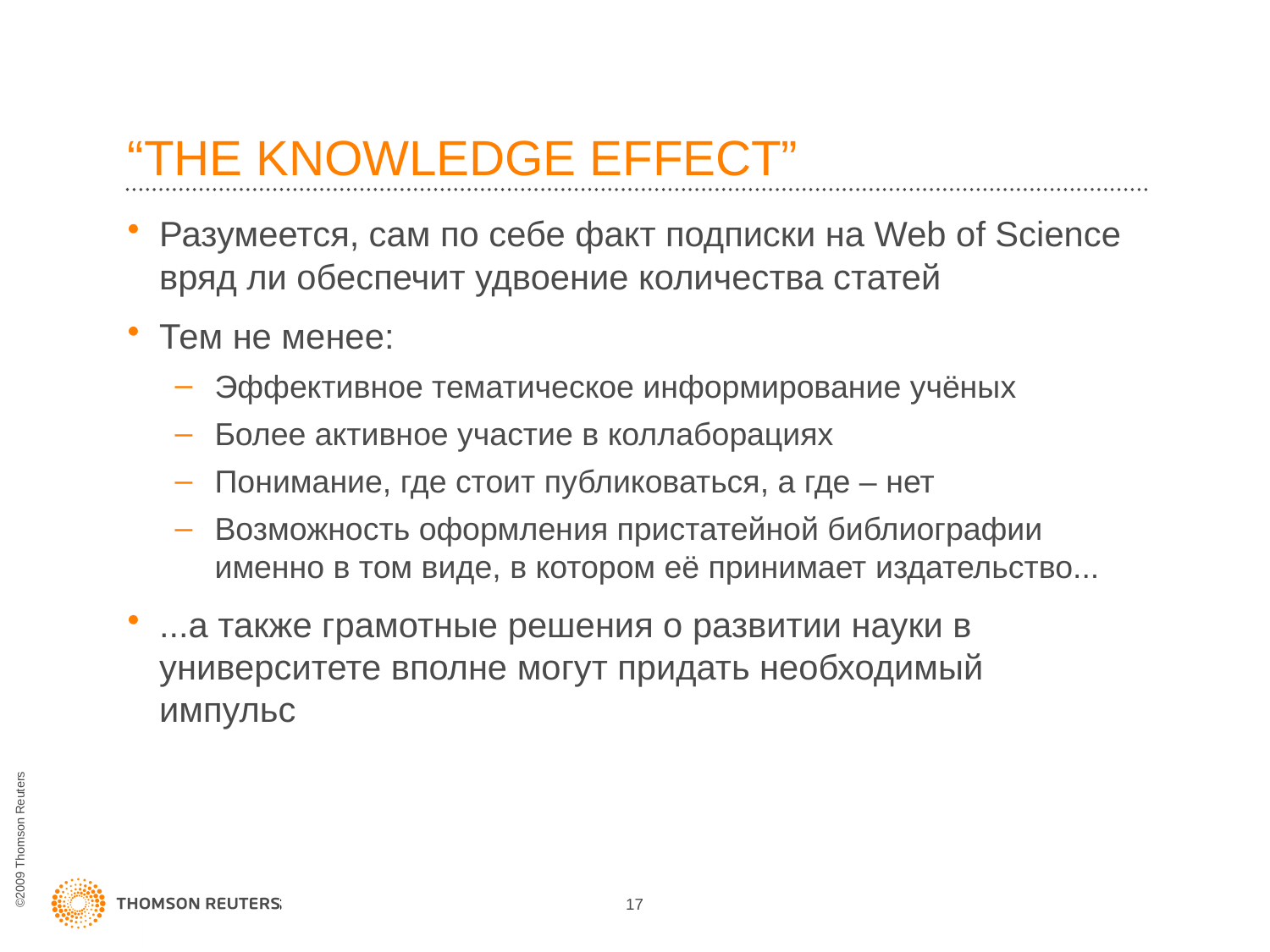

# “THE KNOWLEDGE EFFECT”
Разумеется, сам по себе факт подписки на Web of Science вряд ли обеспечит удвоение количества статей
Тем не менее:
Эффективное тематическое информирование учёных
Более активное участие в коллаборациях
Понимание, где стоит публиковаться, а где – нет
Возможность оформления пристатейной библиографии именно в том виде, в котором её принимает издательство...
...а также грамотные решения о развитии науки в университете вполне могут придать необходимый импульс
17